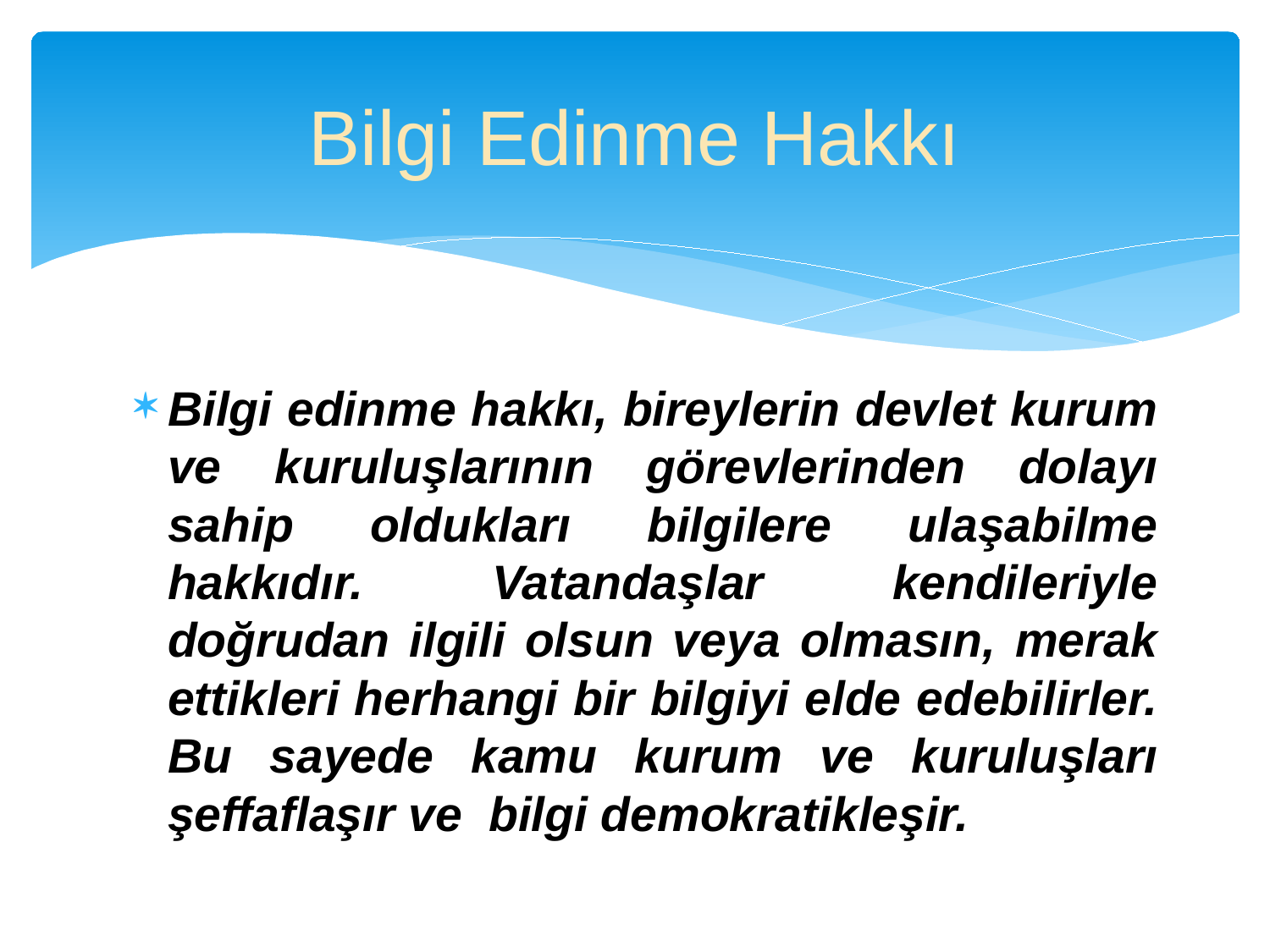

# Bilgi Edinme Hakkı
Bilgi edinme hakkı, bireylerin devlet kurum ve kuruluşlarının görevlerinden dolayı sahip oldukları bilgilere ulaşabilme hakkıdır. Vatandaşlar kendileriyle doğrudan ilgili olsun veya olmasın, merak ettikleri herhangi bir bilgiyi elde edebilirler. Bu sayede kamu kurum ve kuruluşları şeffaflaşır ve  bilgi demokratikleşir.